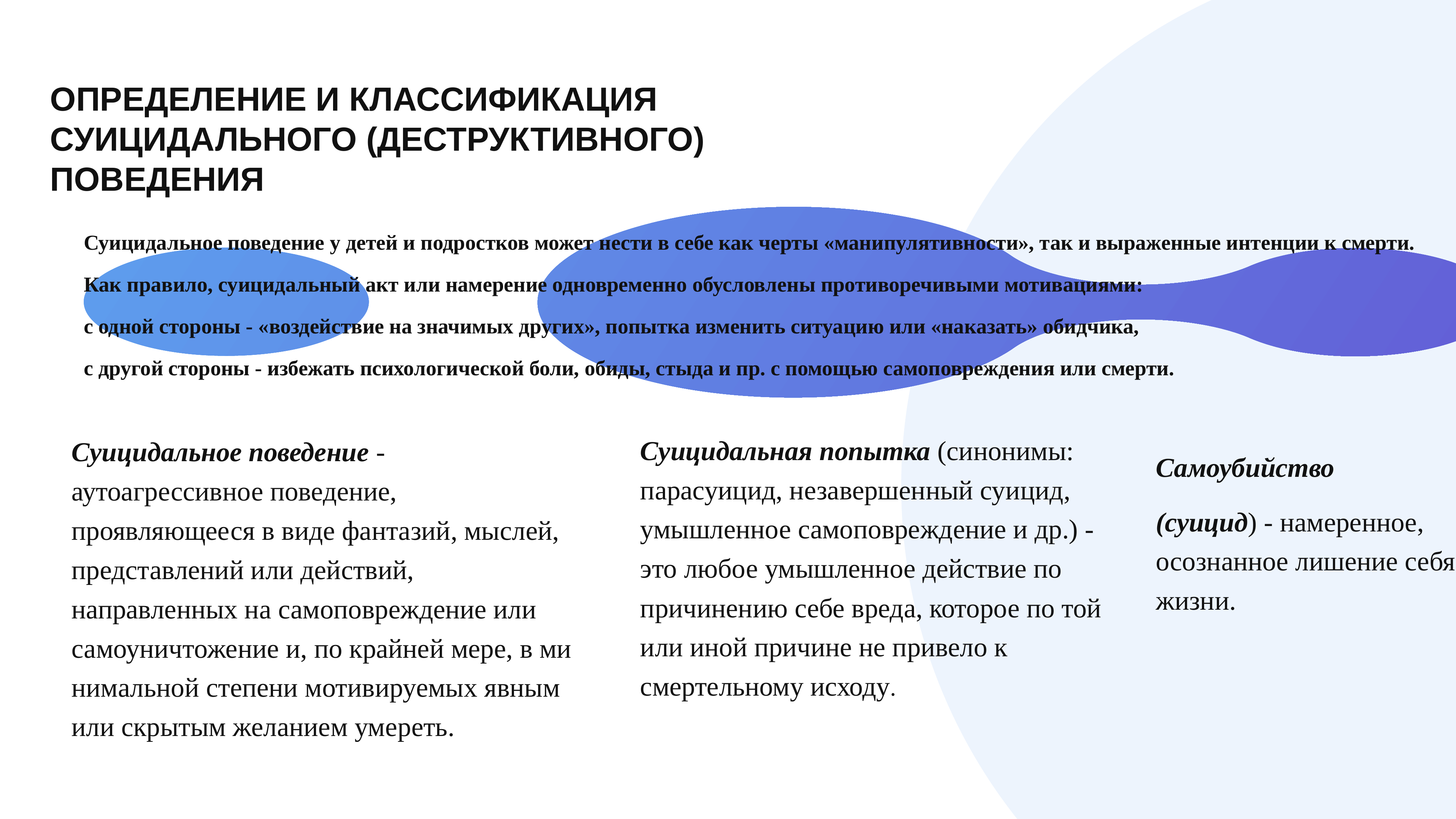

ОПРЕДЕЛЕНИЕ И КЛАССИФИКАЦИЯ СУИЦИДАЛЬНОГО (ДЕСТРУКТИВНОГО)
ПОВЕДЕНИЯ

Суицидальное поведение у детей и подростков может нести в себе как черты «манипулятивности», так и выраженные интенции к смерти.
Как правило, суицидальный акт или намерение одновременно обусловле­ны противоречивыми мотивациями:
с одной стороны - «воздействие на значимых других», попытка изменить ситуацию или «наказать» обидчика,
с другой стороны - избежать психологической боли, обиды, стыда и пр. с помощью самоповреждения или смерти.
Суицидальная попытка (синонимы: парасуицид, незавершенный суи­цид, умышленное самоповреждение и др.) - это любое умышленное действие по причинению себе вреда, которое по той или иной причине не привело к смертельному исходу.

Суицидальное поведение - аутоагрессивное поведение, проявляющееся в виде фантазий, мыслей, представлений или действий, направленных на самоповреждение или самоуничтожение и, по крайней мере, в ми­нимальной степени мотивируемых явным или скрытым желанием уме­реть.

Самоубийство
(суицид) - намеренное, осознанное лишение себя жизни.